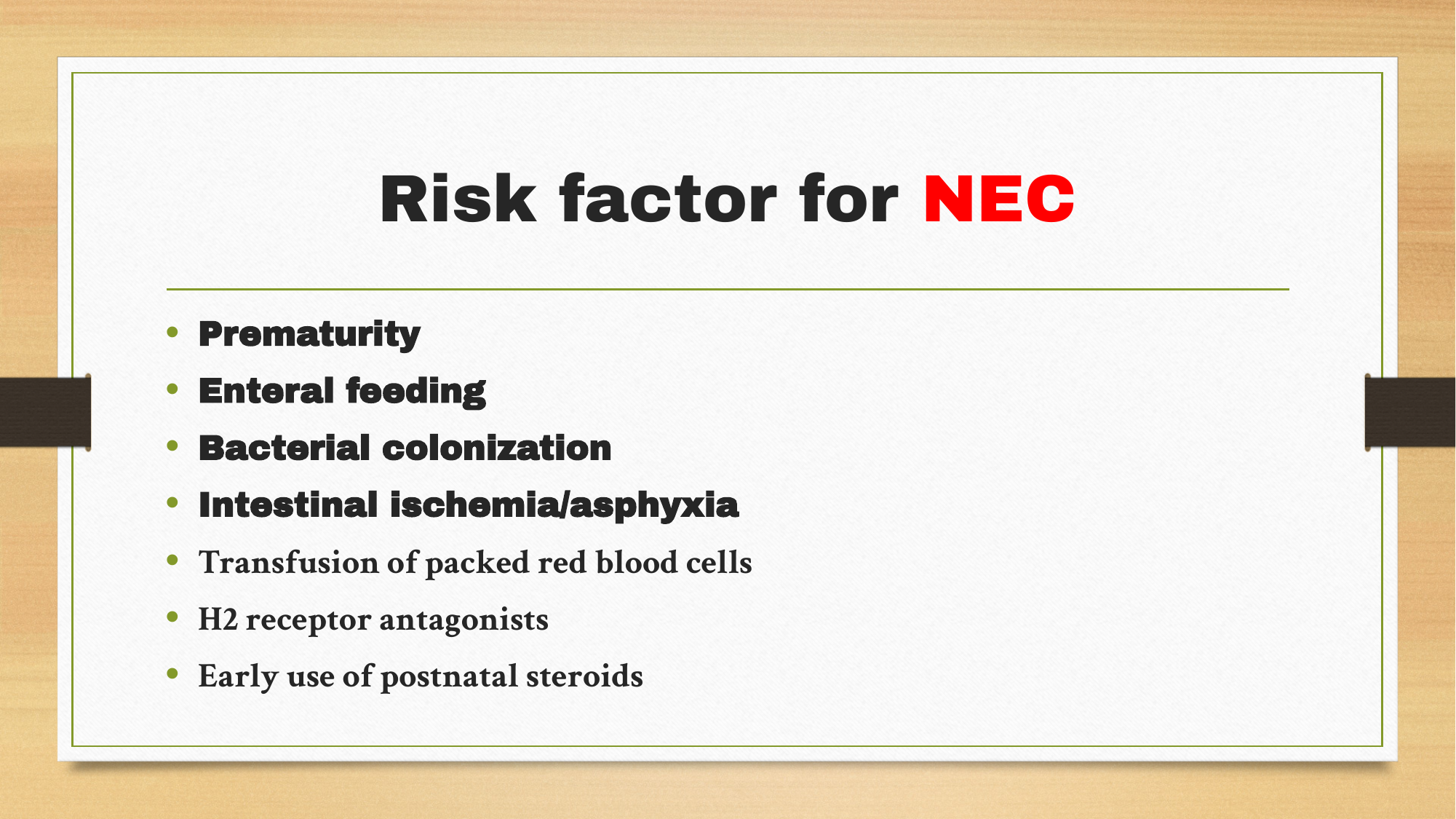

# Risk factor for NEC
Prematurity
Enteral feeding
Bacterial colonization
Intestinal ischemia/asphyxia
Transfusion of packed red blood cells
H2 receptor antagonists
Early use of postnatal steroids